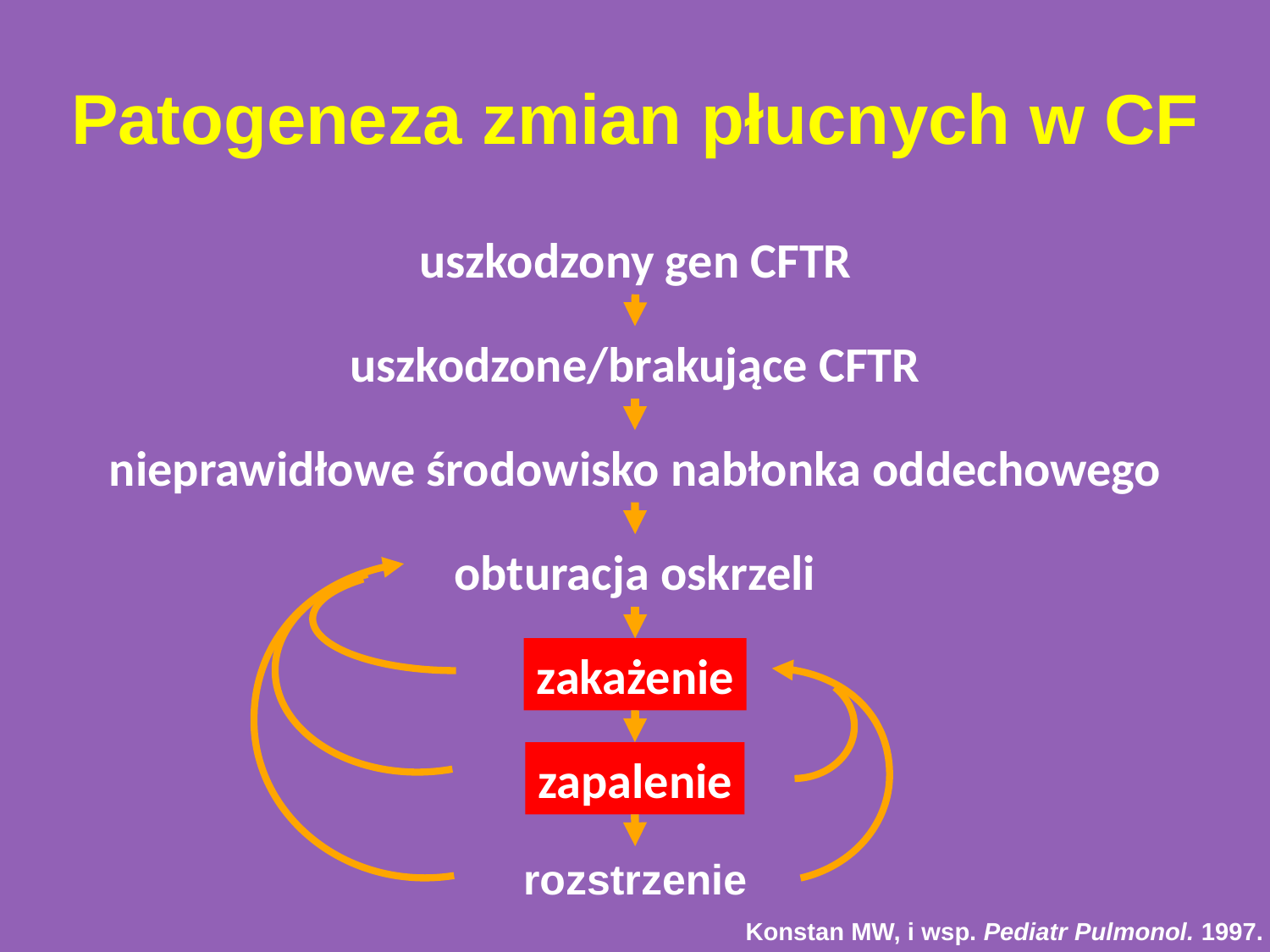

Patogeneza zmian płucnych w CF
uszkodzony gen CFTR
uszkodzone/brakujące CFTR
nieprawidłowe środowisko nabłonka oddechowego
obturacja oskrzeli

zakażenie

zapalenie
rozstrzenie
Konstan MW, i wsp. Pediatr Pulmonol. 1997.